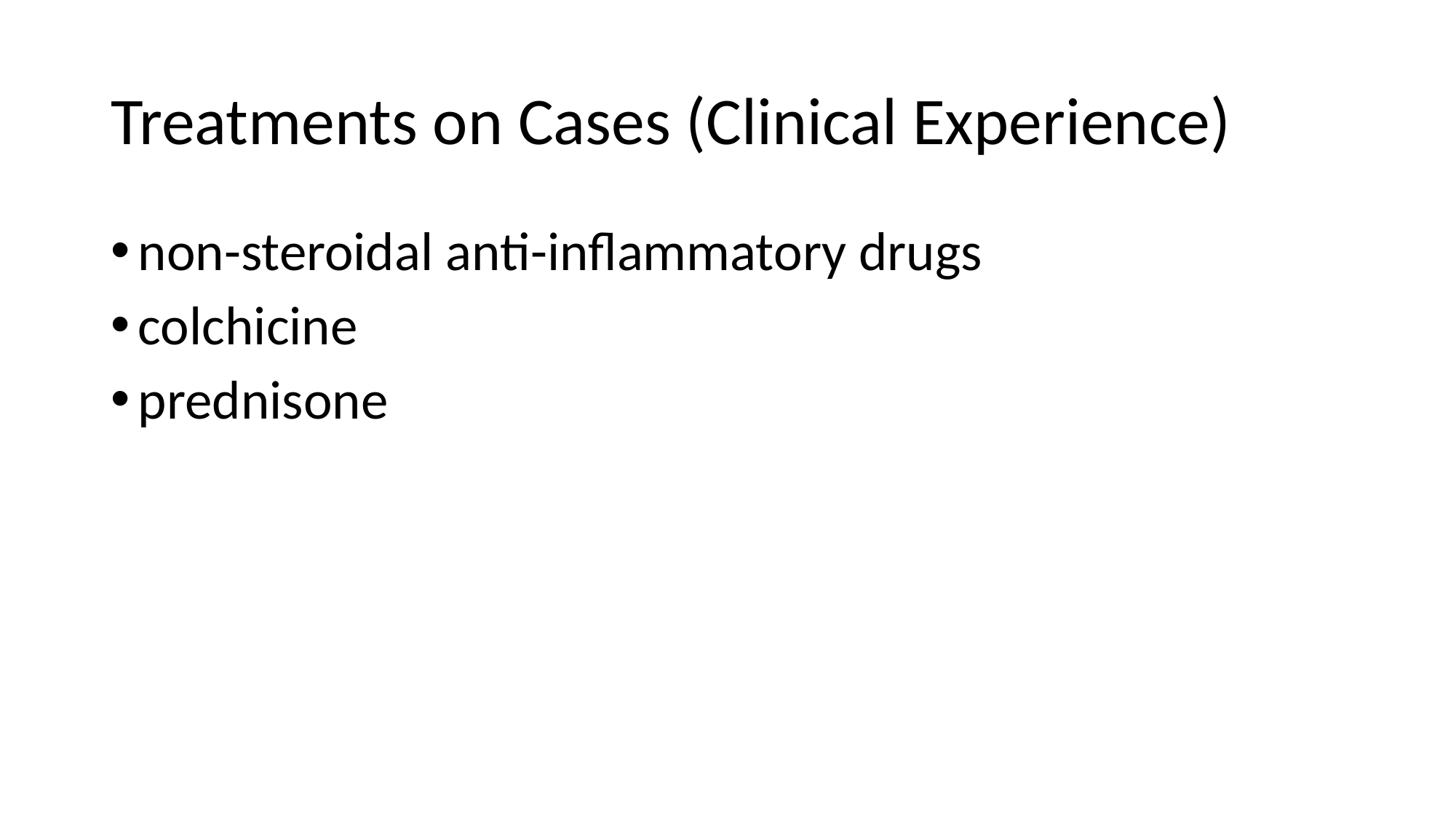

# Treatments on Cases (Clinical Experience)
non-steroidal anti-inflammatory drugs
colchicine
prednisone